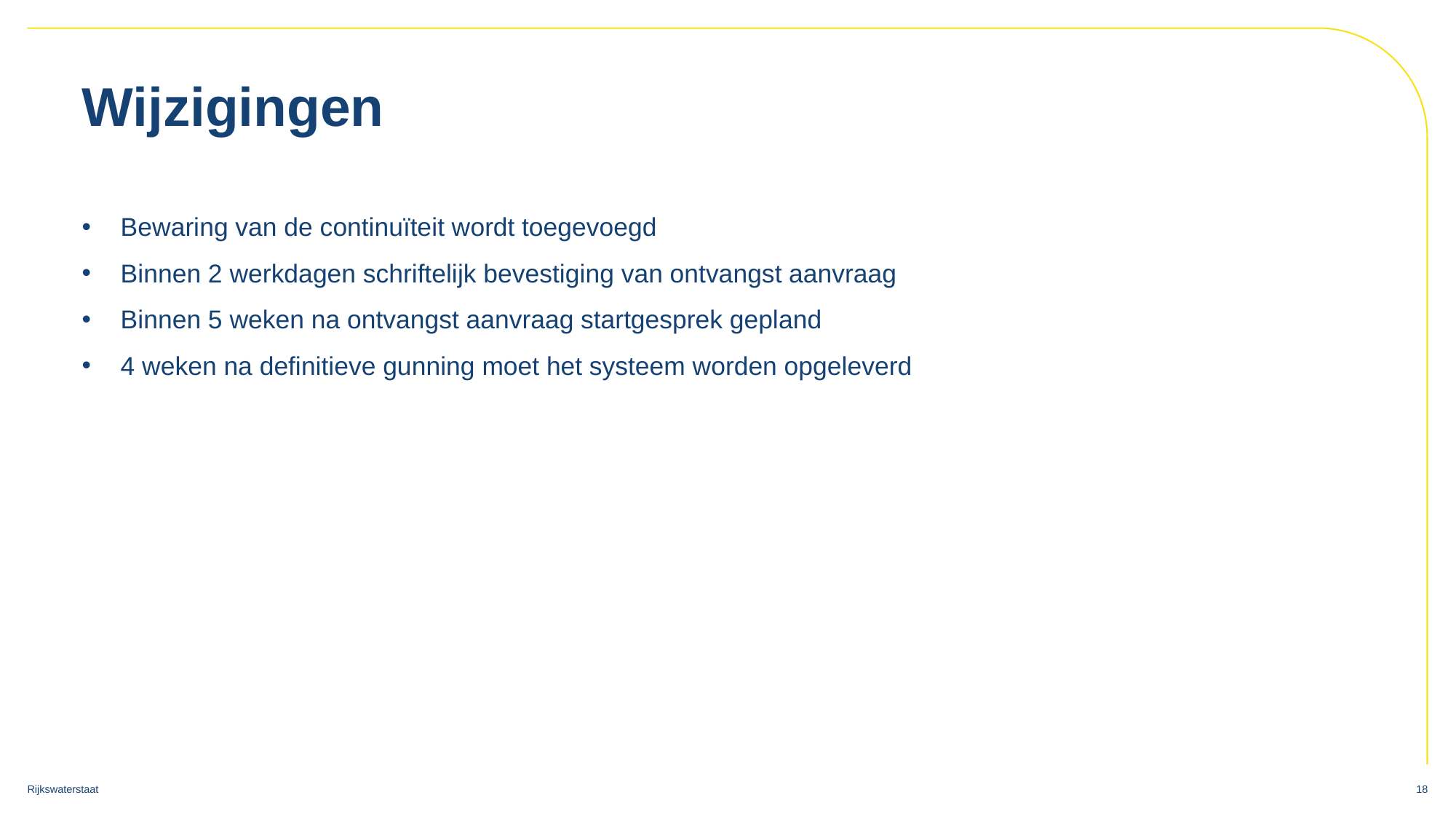

# Wijzigingen
Bewaring van de continuïteit wordt toegevoegd
Binnen 2 werkdagen schriftelijk bevestiging van ontvangst aanvraag
Binnen 5 weken na ontvangst aanvraag startgesprek gepland
4 weken na definitieve gunning moet het systeem worden opgeleverd
18